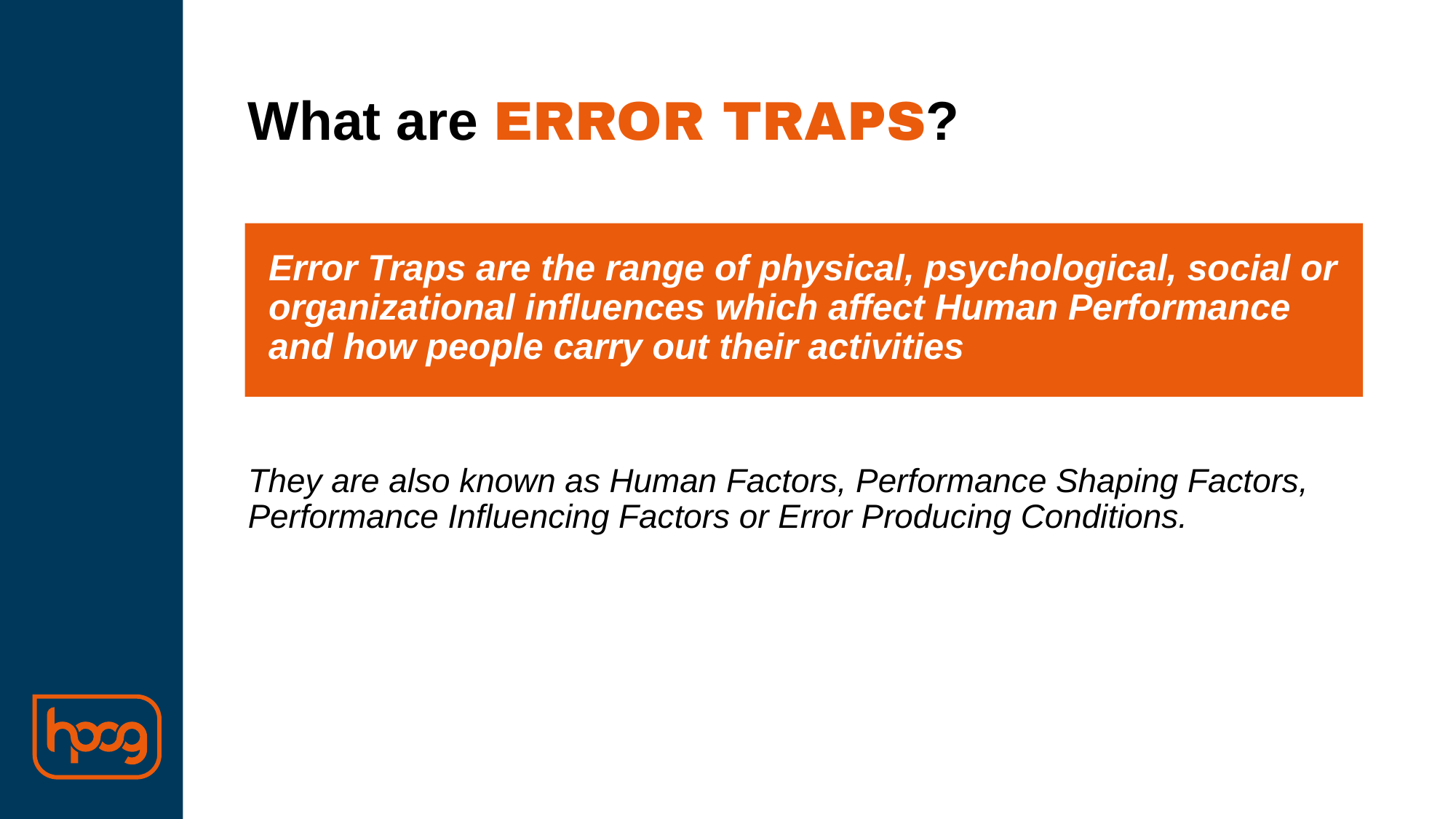

# What are ERROR TRAPS?

Error Traps are the range of physical, psychological, social or organizational influences which affect Human Performance and how people carry out their activities
They are also known as Human Factors, Performance Shaping Factors, Performance Influencing Factors or Error Producing Conditions.